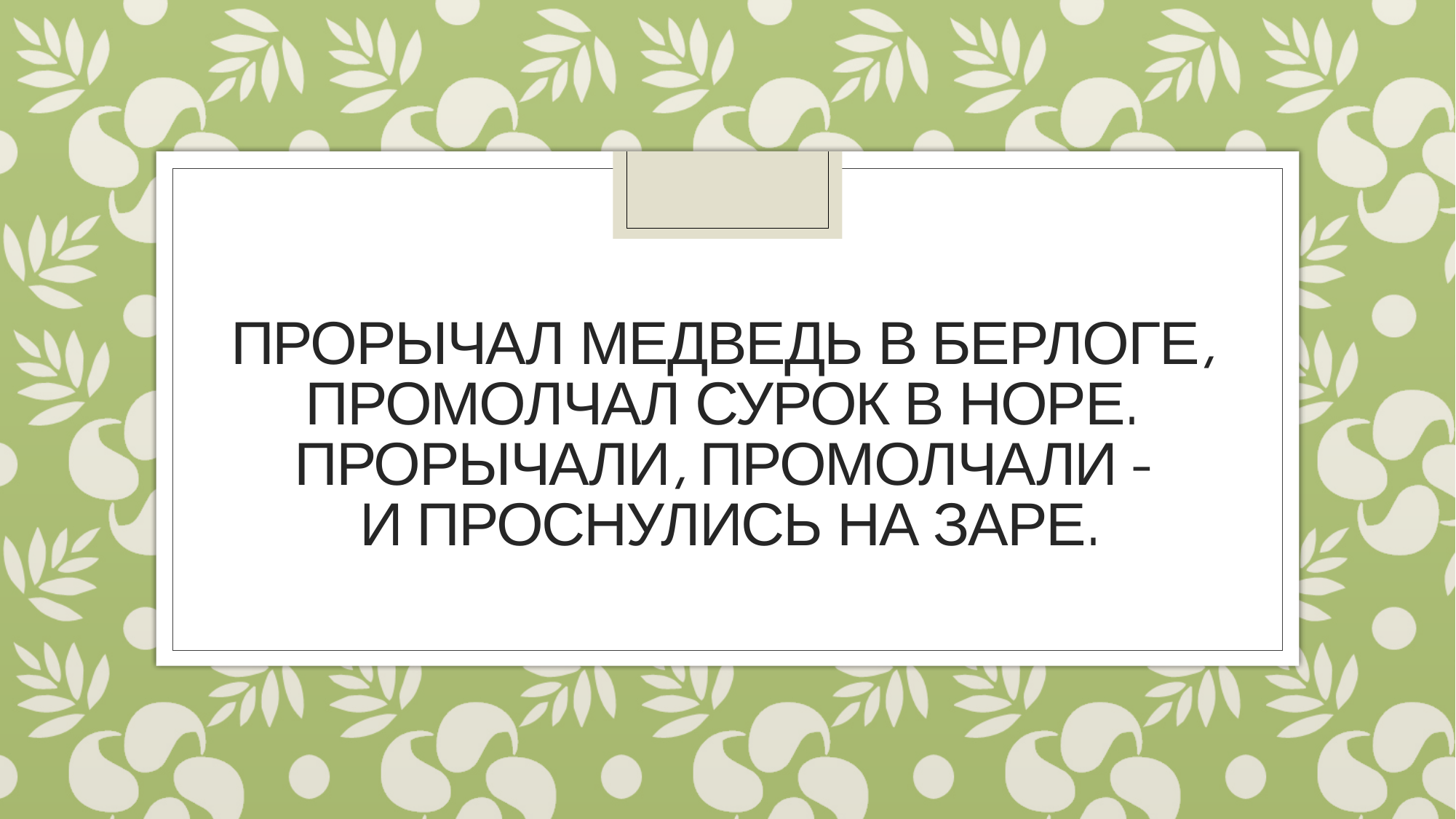

# Прорычал медведь в берлоге,  Промолчал сурок в норе.  Прорычали, промолчали -  И проснулись на заре.